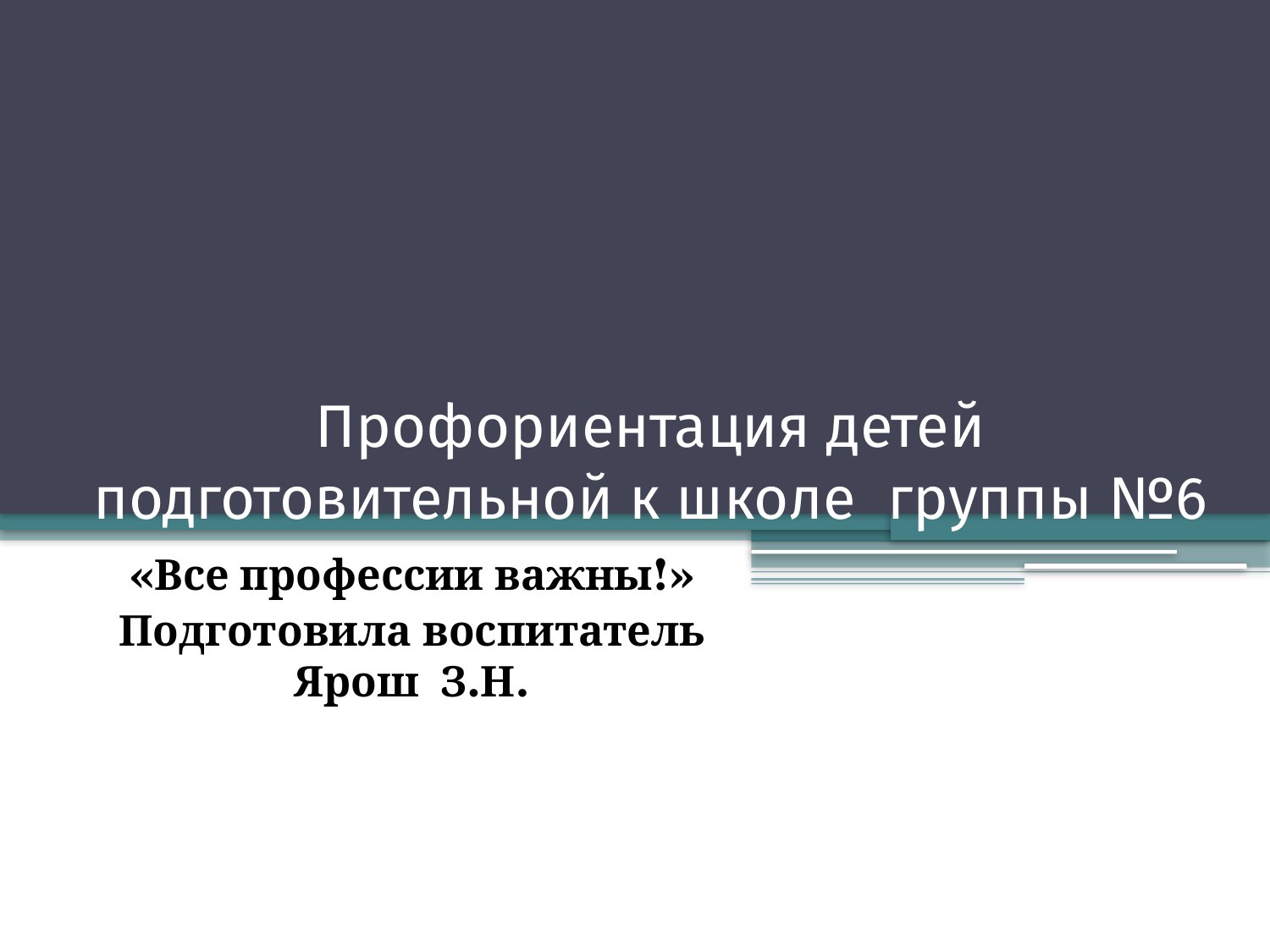

# Профориентация детей подготовительной к школе  группы №6
«Все профессии важны!»
Подготовила воспитатель Ярош  З.Н.